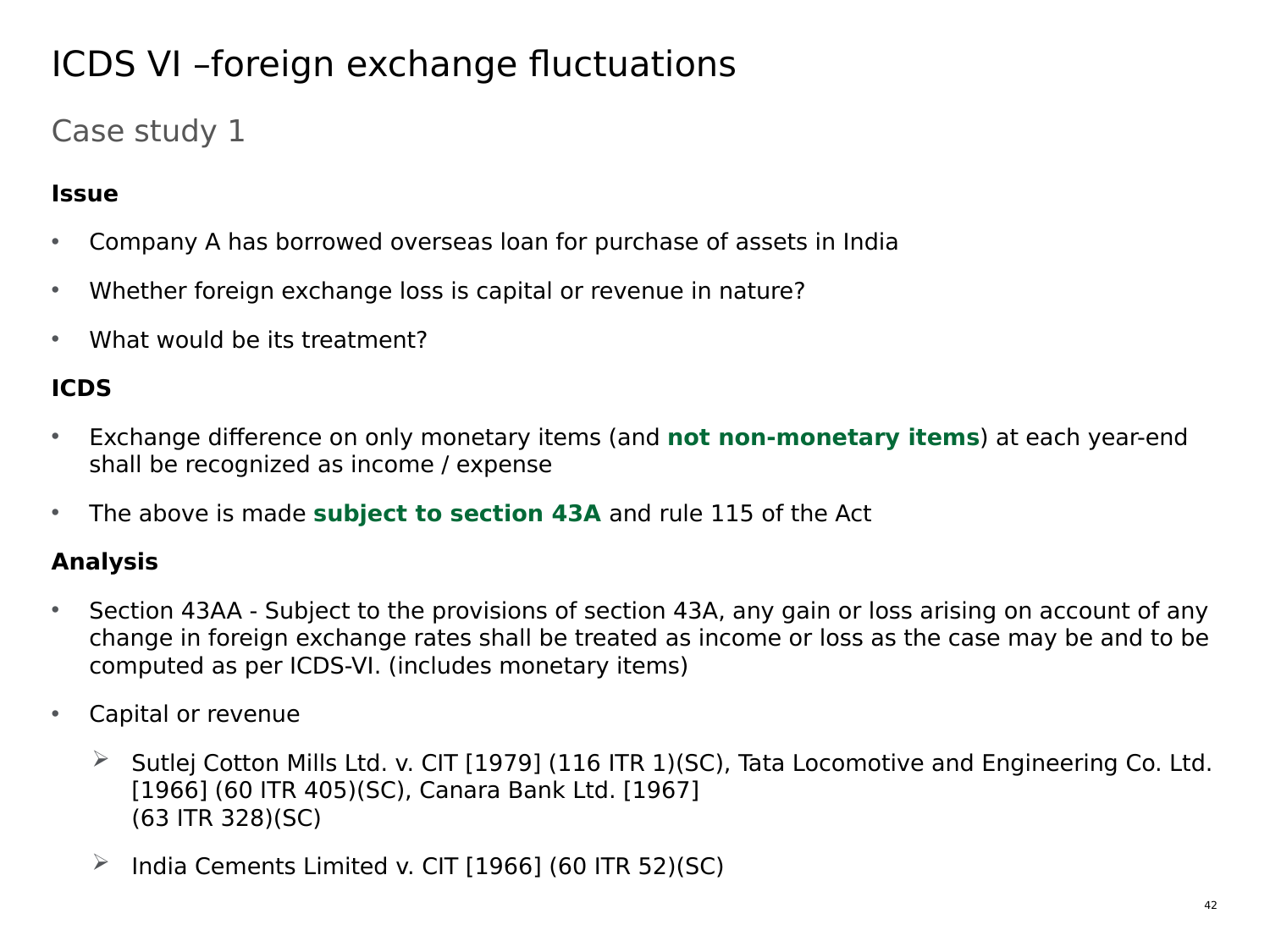

# ICDS VI –foreign exchange fluctuations
Case study 1
Issue
Company A has borrowed overseas loan for purchase of assets in India
Whether foreign exchange loss is capital or revenue in nature?
What would be its treatment?
ICDS
Exchange difference on only monetary items (and not non-monetary items) at each year-end shall be recognized as income / expense
The above is made subject to section 43A and rule 115 of the Act
Analysis
Section 43AA - Subject to the provisions of section 43A, any gain or loss arising on account of any change in foreign exchange rates shall be treated as income or loss as the case may be and to be computed as per ICDS-VI. (includes monetary items)
Capital or revenue
Sutlej Cotton Mills Ltd. v. CIT [1979] (116 ITR 1)(SC), Tata Locomotive and Engineering Co. Ltd. [1966] (60 ITR 405)(SC), Canara Bank Ltd. [1967]
(63 ITR 328)(SC)
India Cements Limited v. CIT [1966] (60 ITR 52)(SC)